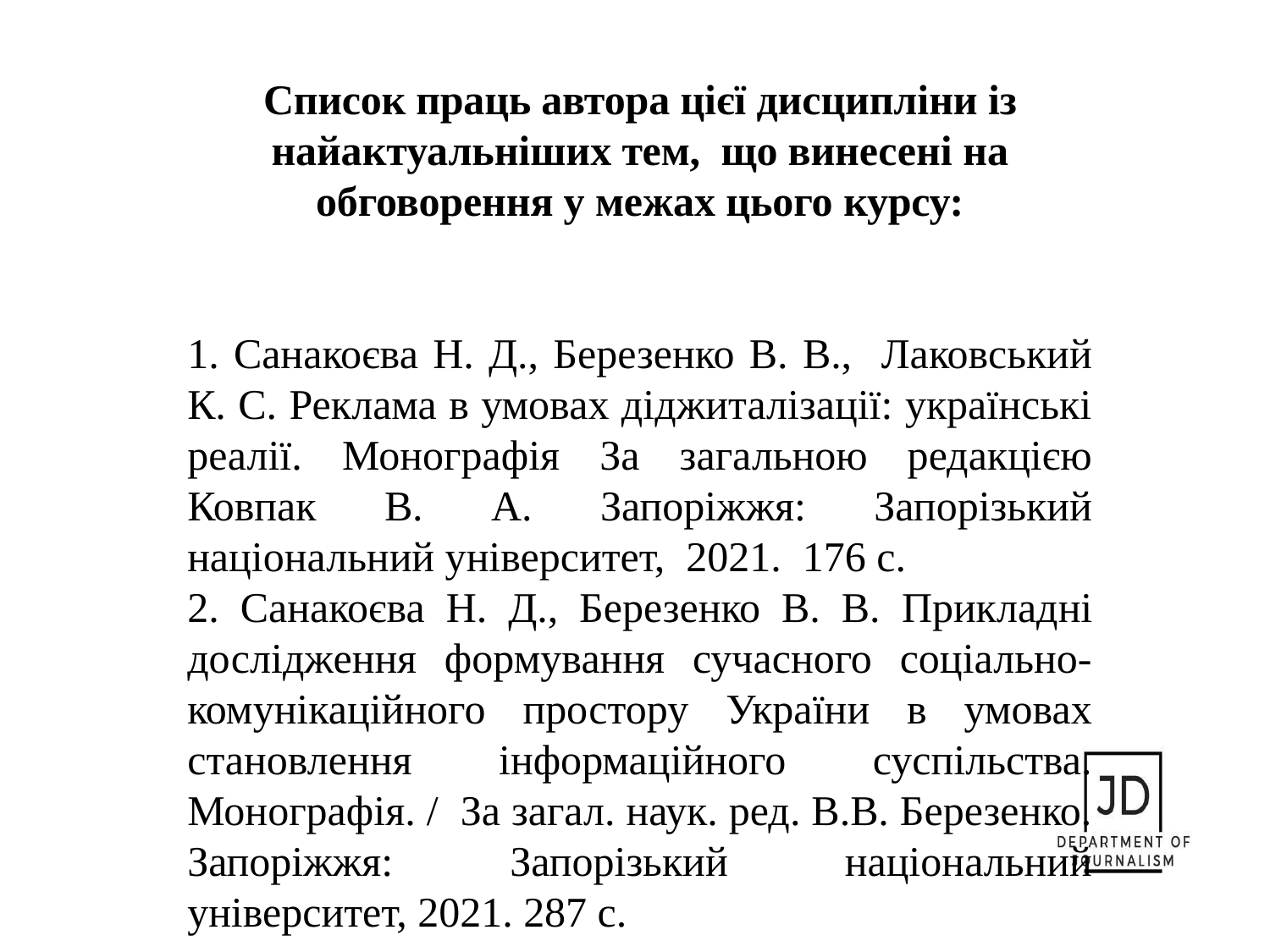

Список праць автора цієї дисципліни із найактуальніших тем,  що винесені на обговорення у межах цього курсу:

1. Санакоєва Н. Д., Березенко В. В.,  Лаковський К. С. Реклама в умовах діджиталізації: українські реалії. Монографія За загальною редакцією Ковпак В. А. Запоріжжя: Запорізький національний університет,  2021.  176 с.
2. Санакоєва Н. Д., Березенко В. В. Прикладні дослідження формування сучасного соціально-комунікаційного простору України в умовах становлення інформаційного суспільства. Монографія. /  За загал. наук. ред. В.В. Березенко. Запоріжжя: Запорізький національний університет, 2021. 287 с.